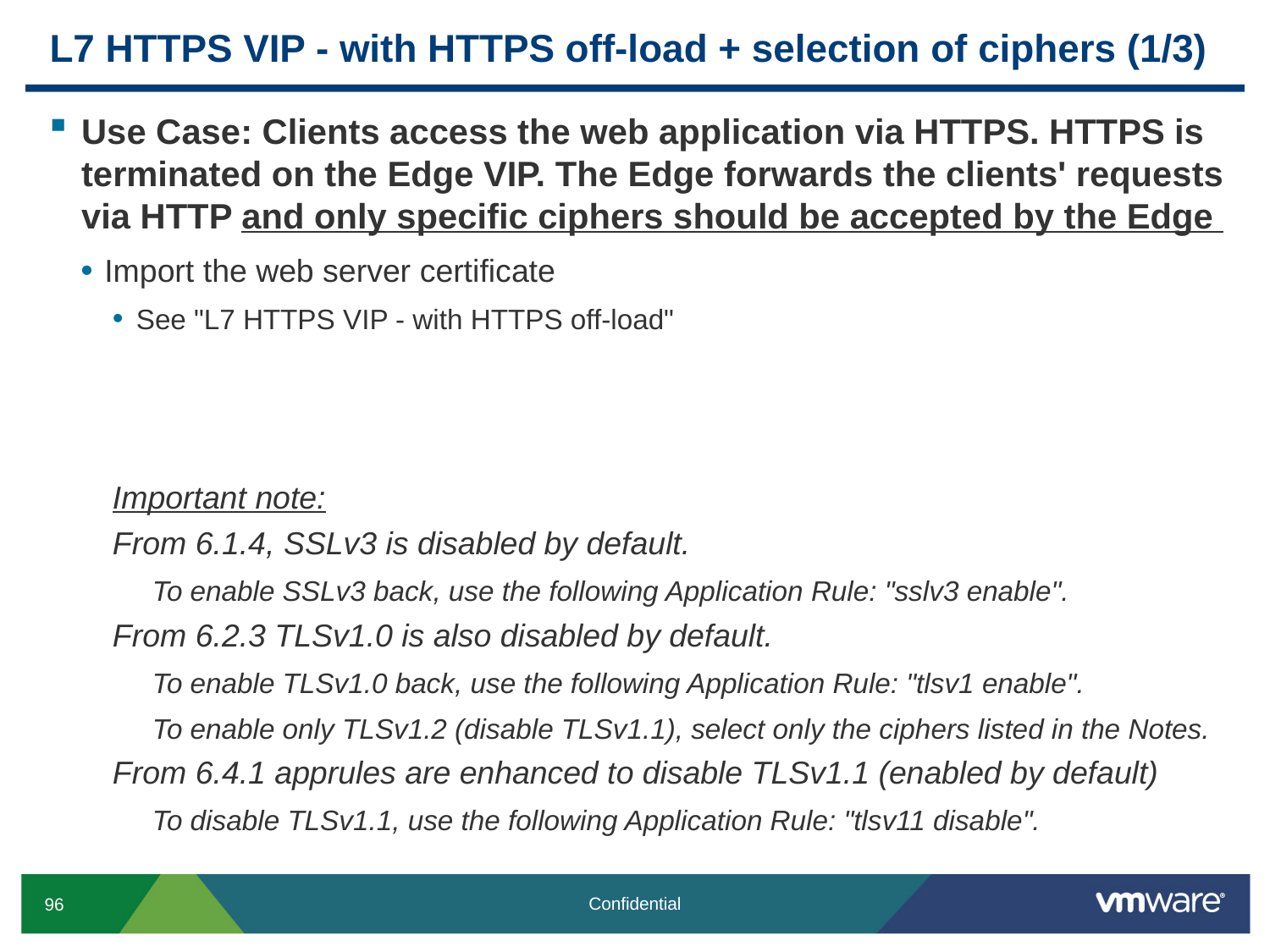

# L7 HTTPS VIP - with HTTPS off-load + selection of ciphers (1/3)
Use Case: Clients access the web application via HTTPS. HTTPS is terminated on the Edge VIP. The Edge forwards the clients' requests via HTTP and only specific ciphers should be accepted by the Edge
Import the web server certificate
See "L7 HTTPS VIP - with HTTPS off-load"

Important note:
From 6.1.4, SSLv3 is disabled by default.
To enable SSLv3 back, use the following Application Rule: "sslv3 enable".
From 6.2.3 TLSv1.0 is also disabled by default.
To enable TLSv1.0 back, use the following Application Rule: "tlsv1 enable".
To enable only TLSv1.2 (disable TLSv1.1), select only the ciphers listed in the Notes.
From 6.4.1 apprules are enhanced to disable TLSv1.1 (enabled by default)
To disable TLSv1.1, use the following Application Rule: "tlsv11 disable".